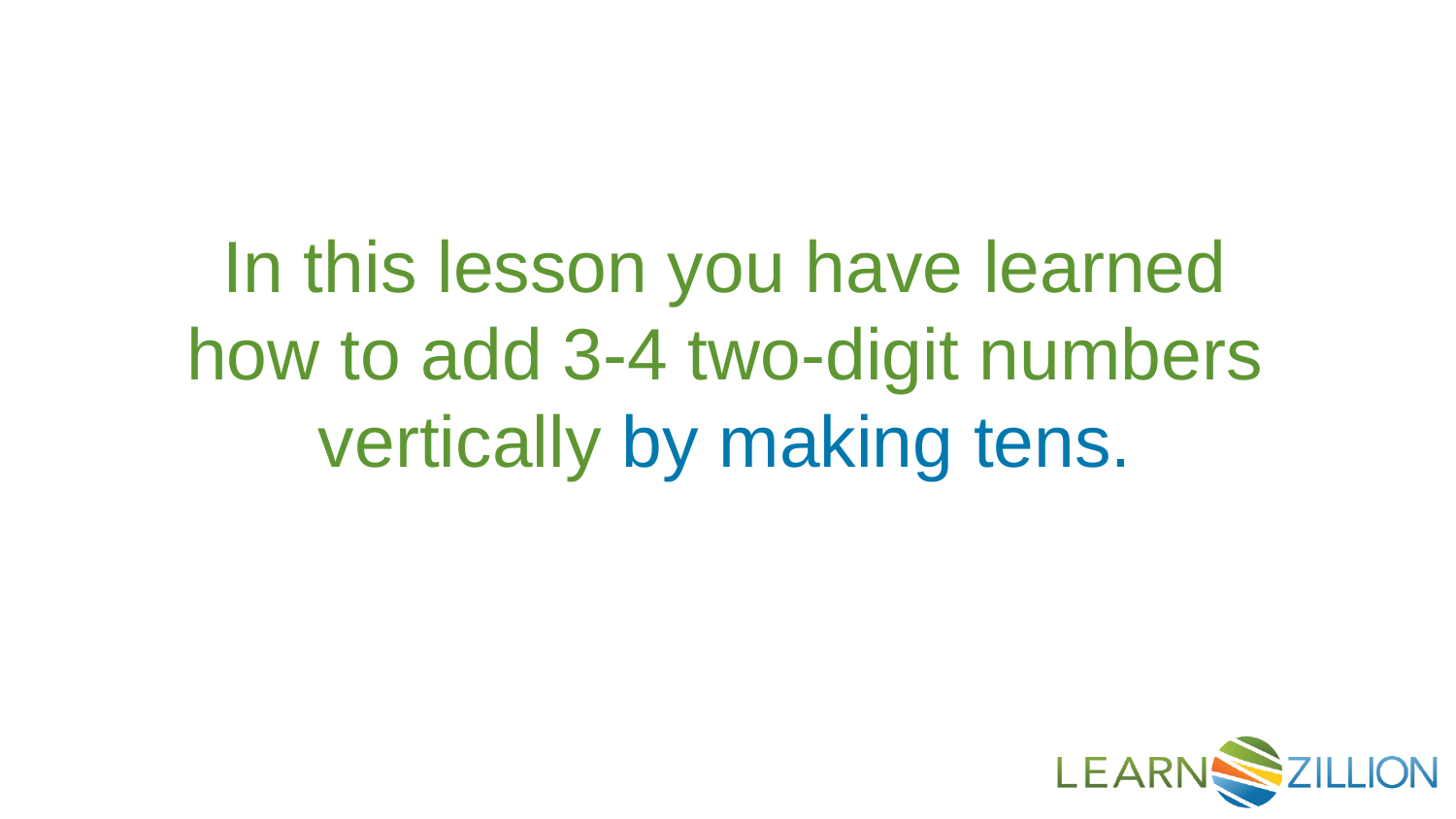

In this lesson you have learned how to add 3-4 two-digit numbers vertically by making tens.